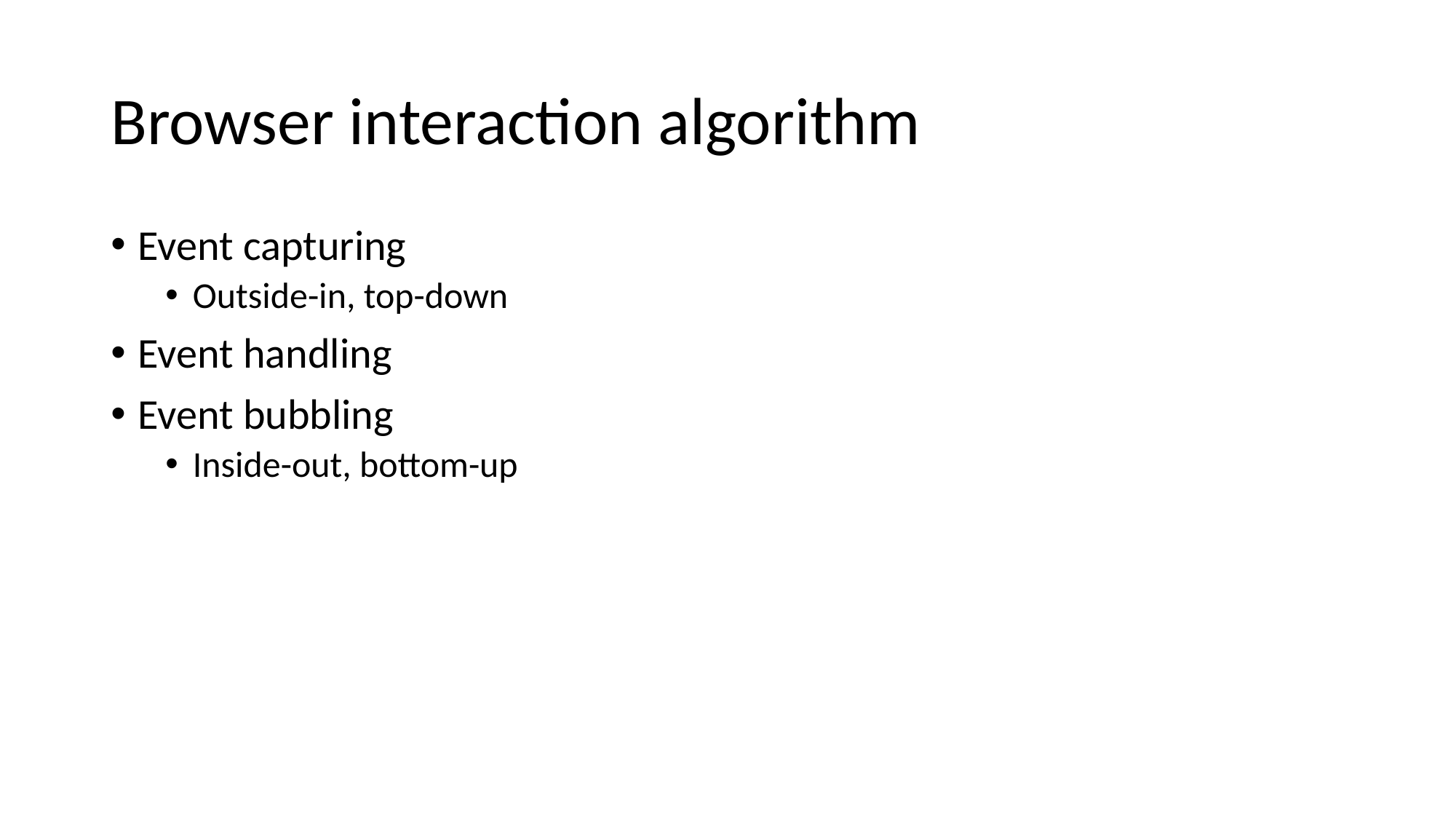

# Browser interaction algorithm
Event capturing
Outside-in, top-down
Event handling
Event bubbling
Inside-out, bottom-up